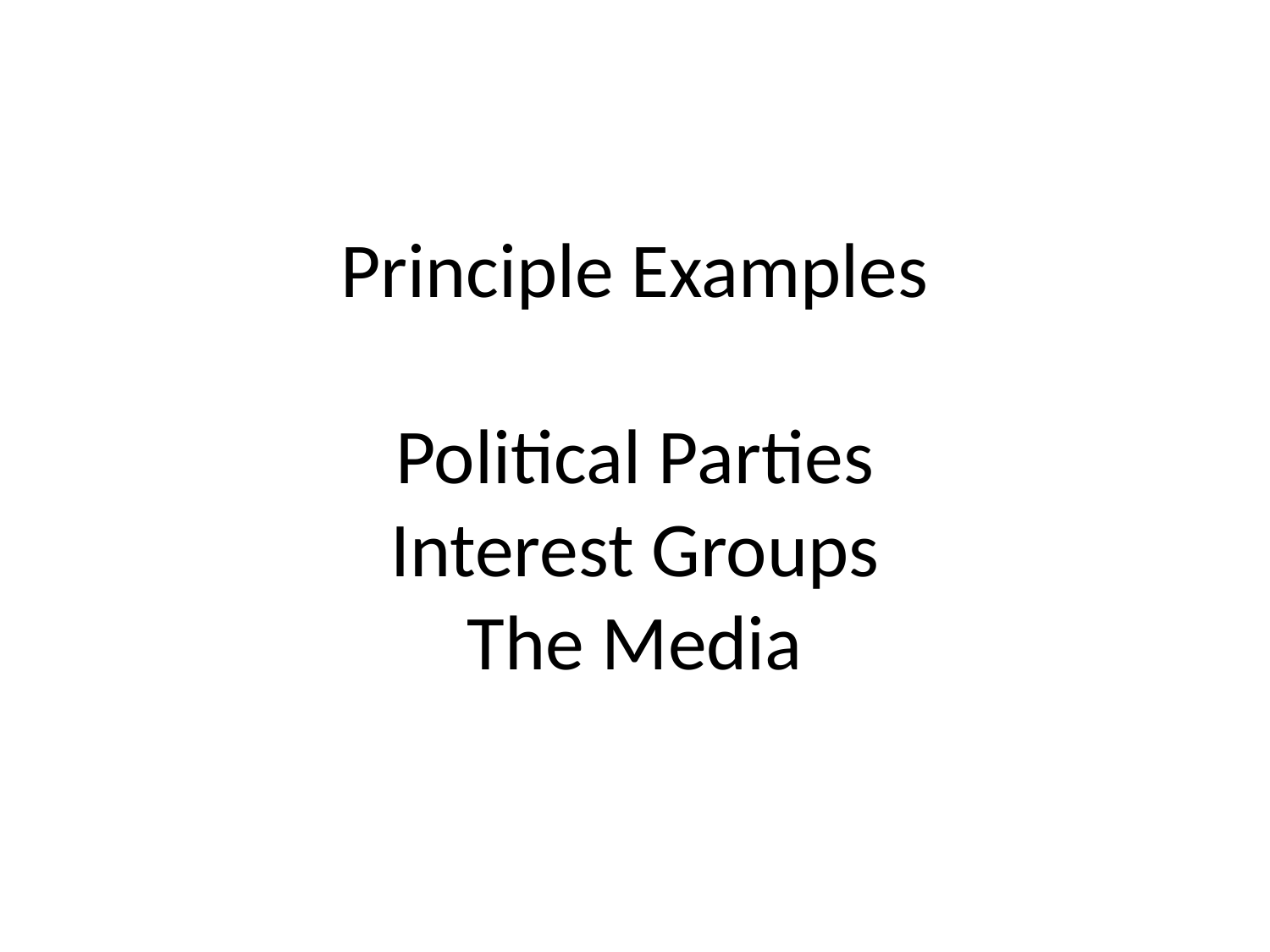

# Principle Examples Political Parties Interest Groups The Media